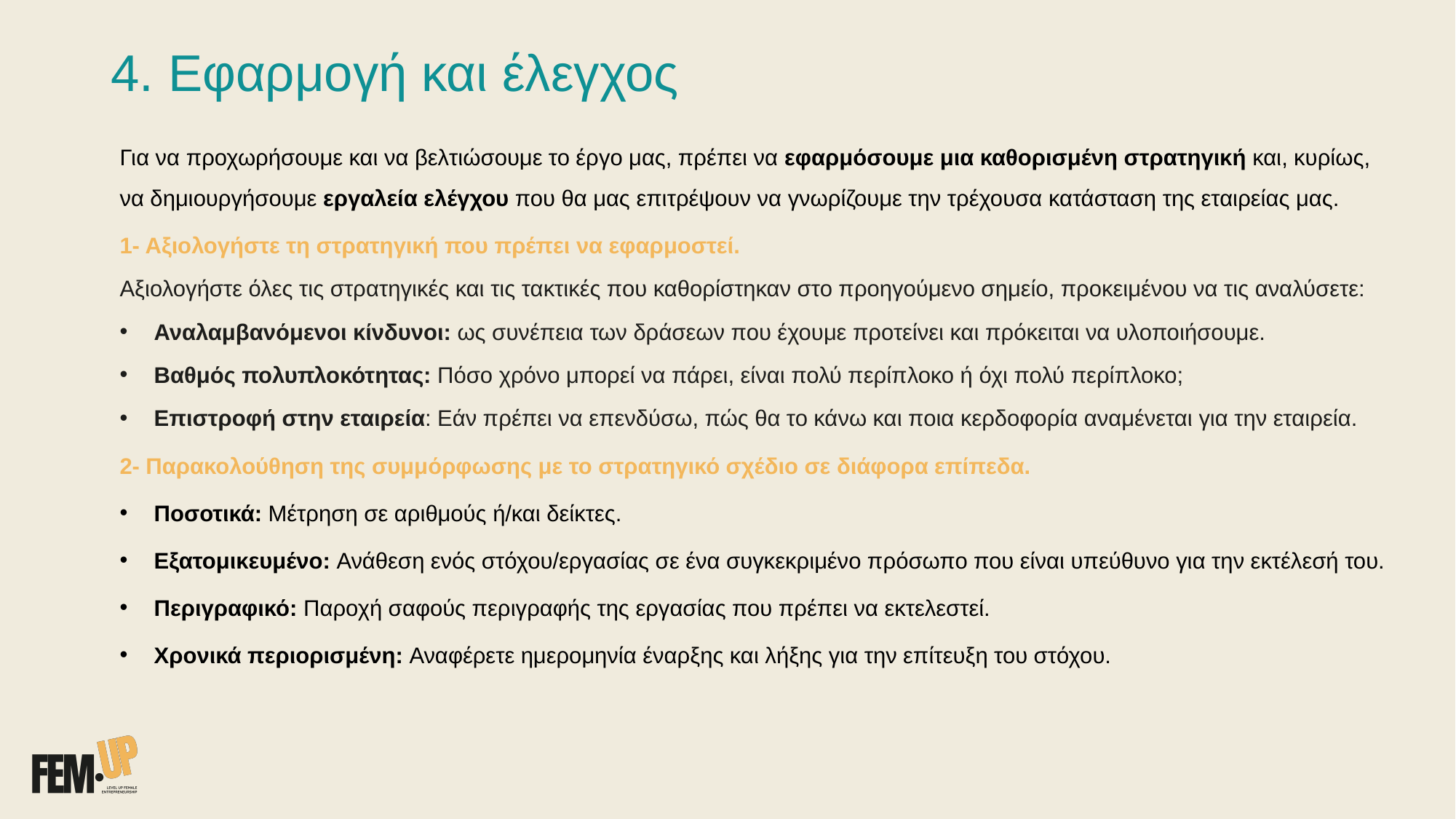

# 4. Εφαρμογή και έλεγχος
Για να προχωρήσουμε και να βελτιώσουμε το έργο μας, πρέπει να εφαρμόσουμε μια καθορισμένη στρατηγική και, κυρίως, να δημιουργήσουμε εργαλεία ελέγχου που θα μας επιτρέψουν να γνωρίζουμε την τρέχουσα κατάσταση της εταιρείας μας.
1- Αξιολογήστε τη στρατηγική που πρέπει να εφαρμοστεί.
Αξιολογήστε όλες τις στρατηγικές και τις τακτικές που καθορίστηκαν στο προηγούμενο σημείο, προκειμένου να τις αναλύσετε:
Αναλαμβανόμενοι κίνδυνοι: ως συνέπεια των δράσεων που έχουμε προτείνει και πρόκειται να υλοποιήσουμε.
Βαθμός πολυπλοκότητας: Πόσο χρόνο μπορεί να πάρει, είναι πολύ περίπλοκο ή όχι πολύ περίπλοκο;
Επιστροφή στην εταιρεία: Εάν πρέπει να επενδύσω, πώς θα το κάνω και ποια κερδοφορία αναμένεται για την εταιρεία.
2- Παρακολούθηση της συμμόρφωσης με το στρατηγικό σχέδιο σε διάφορα επίπεδα.
Ποσοτικά: Μέτρηση σε αριθμούς ή/και δείκτες.
Εξατομικευμένο: Ανάθεση ενός στόχου/εργασίας σε ένα συγκεκριμένο πρόσωπο που είναι υπεύθυνο για την εκτέλεσή του.
Περιγραφικό: Παροχή σαφούς περιγραφής της εργασίας που πρέπει να εκτελεστεί.
Χρονικά περιορισμένη: Αναφέρετε ημερομηνία έναρξης και λήξης για την επίτευξη του στόχου.